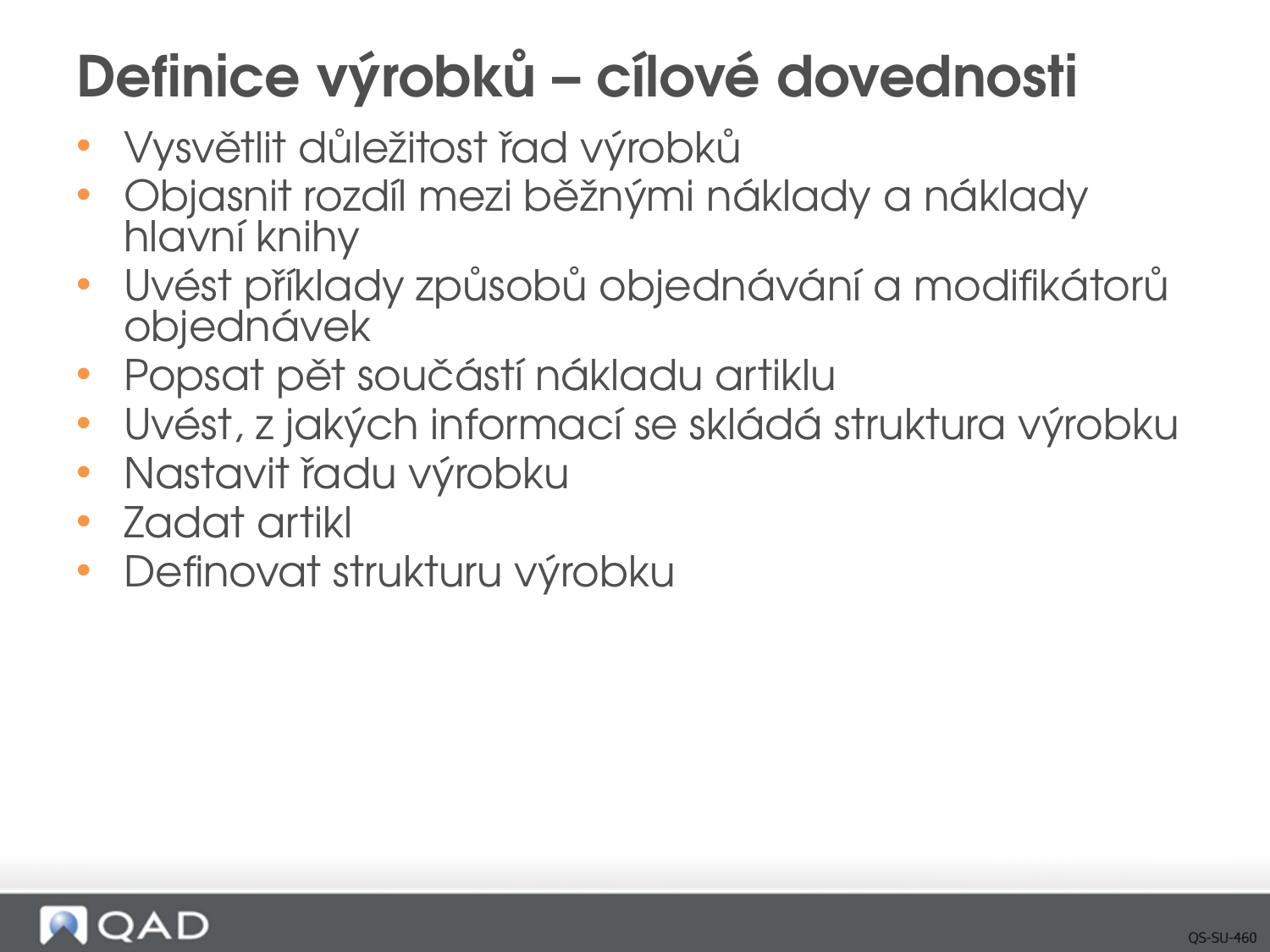

# Definice výrobků – cílové dovednosti
Vysvětlit důležitost řad výrobků
Objasnit rozdíl mezi běžnými náklady a náklady hlavní knihy
Uvést příklady způsobů objednávání a modifikátorů objednávek
Popsat pět součástí nákladu artiklu
Uvést, z jakých informací se skládá struktura výrobku
Nastavit řadu výrobku
Zadat artikl
Definovat strukturu výrobku

QS-SU-460